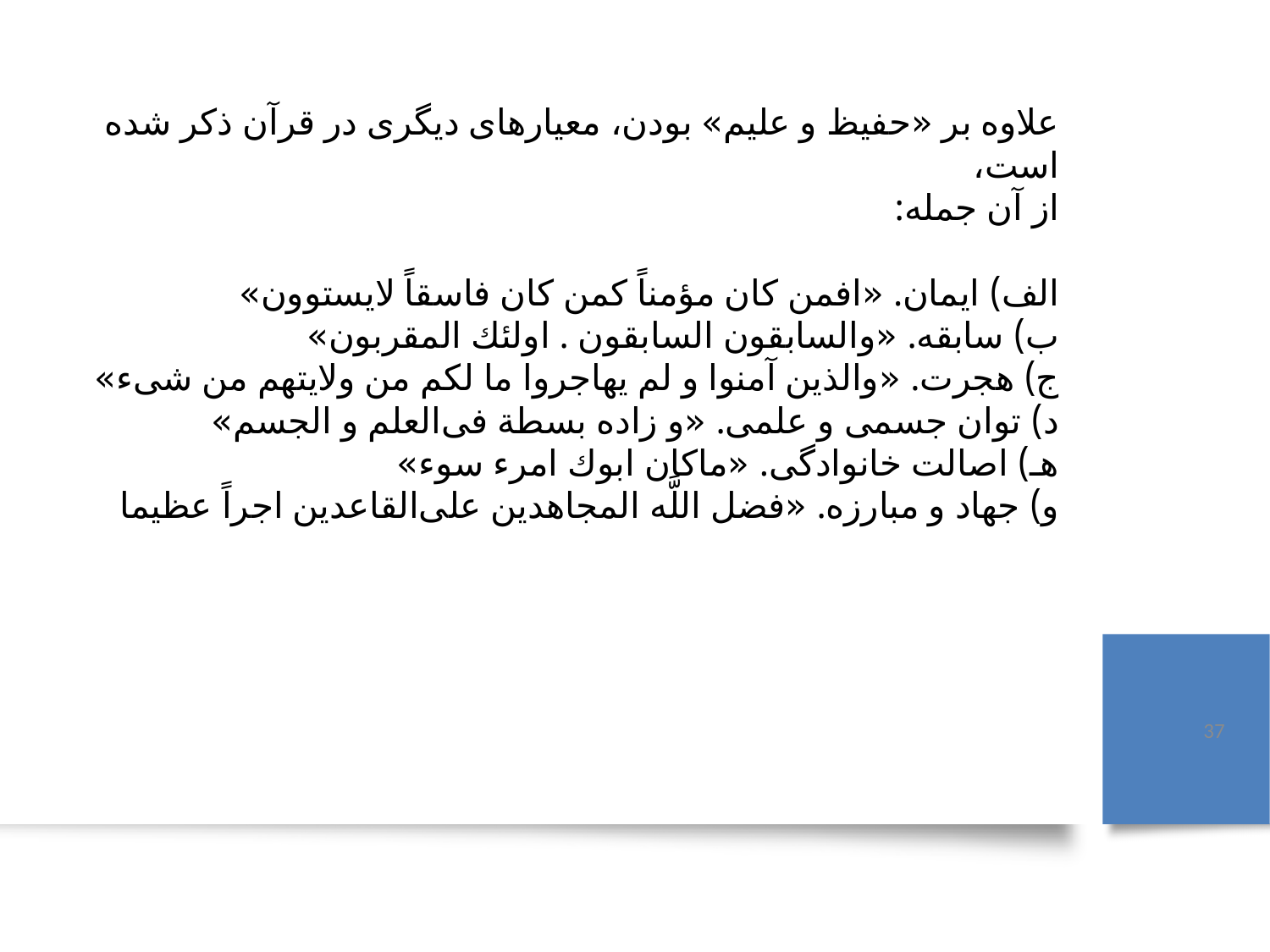

# علاوه بر «حفیظ و علیم» بودن، معیارهای دیگری در قرآن ذكر شده است، از آن جمله: الف) ایمان. «افمن كان مؤمناً كمن كان فاسقاً لایستوون» ب) سابقه. «والسابقون السابقون . اولئك المقربون» ج) هجرت. «والذین آمنوا و لم یهاجروا ما لكم من ولایتهم من شی‌ء» د) توان جسمی و علمی. «و زاده بسطة فی‌العلم و الجسم» هـ) اصالت خانوادگی. «ماكان ابوك امرء سوء» و) جهاد و مبارزه. «فضل اللَّه المجاهدین علی‌القاعدین اجراً عظیما

37